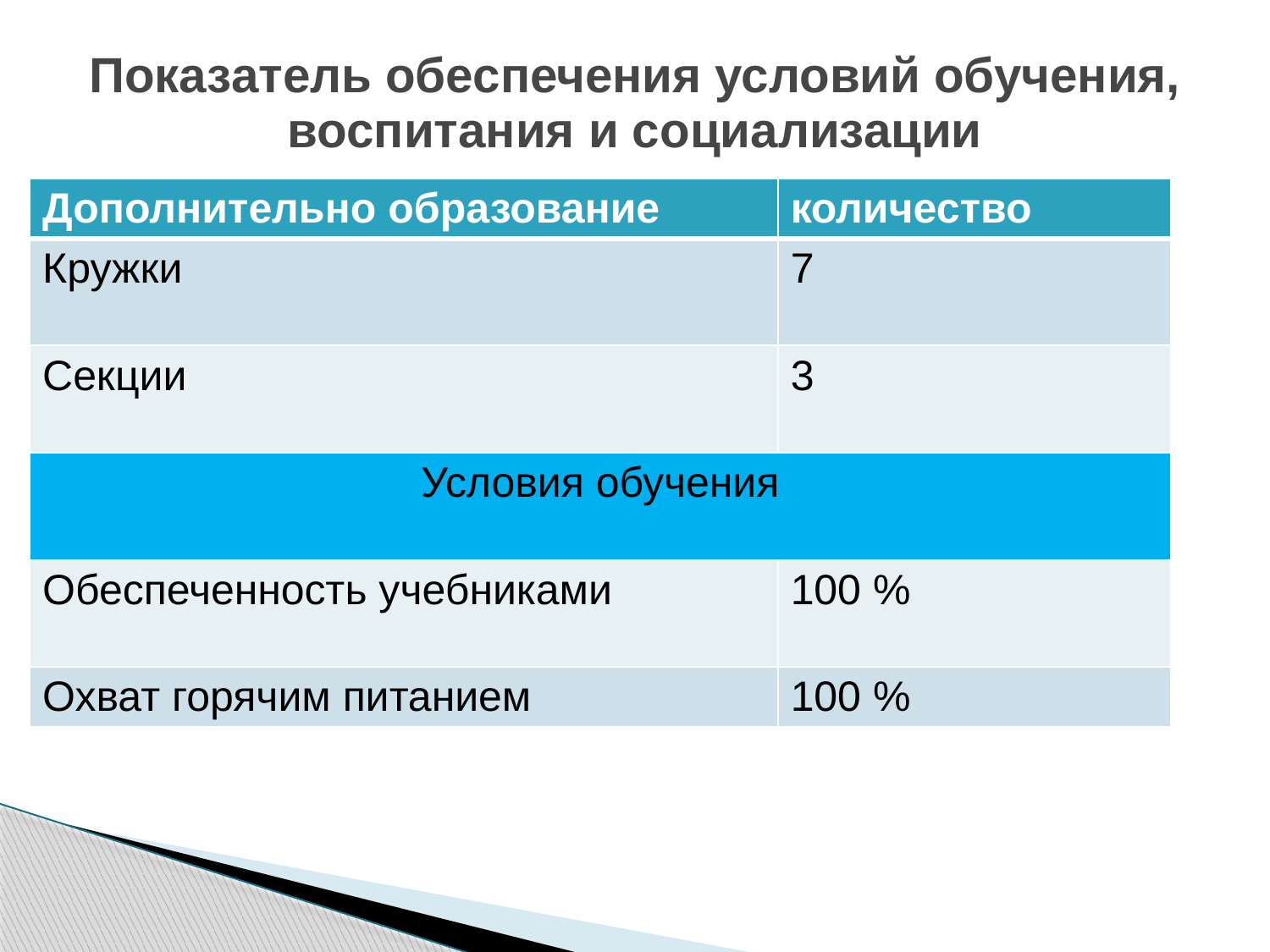

# Показатель обеспечения условий обучения, воспитания и социализации
| Дополнительно образование | количество |
| --- | --- |
| Кружки | 7 |
| Секции | 3 |
| Условия обучения |  |
| Обеспеченность учебниками | 100 % |
| Охват горячим питанием | 100 % |